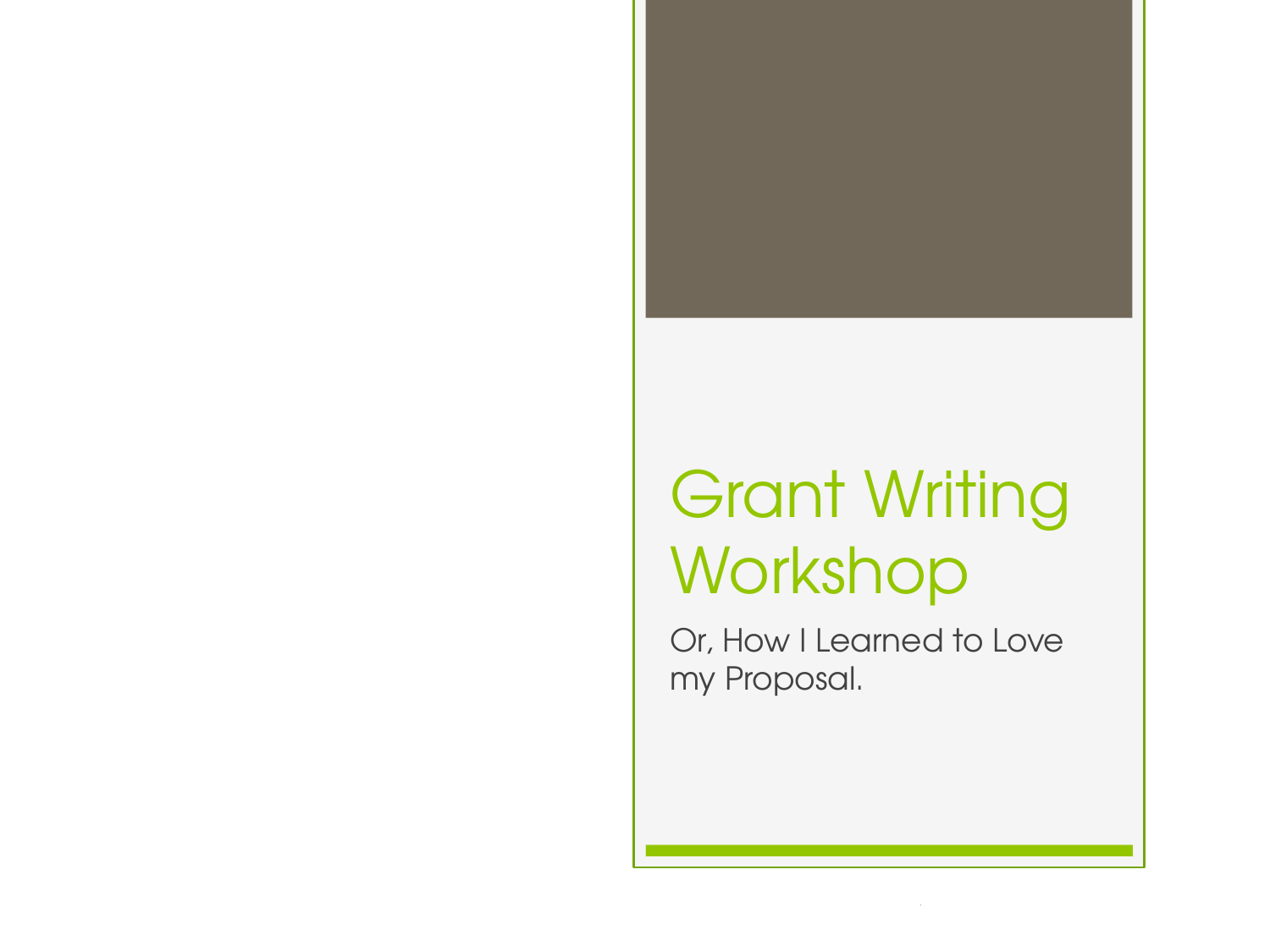

Grant Writing Workshop
Or, How I Learned to Love my Proposal.